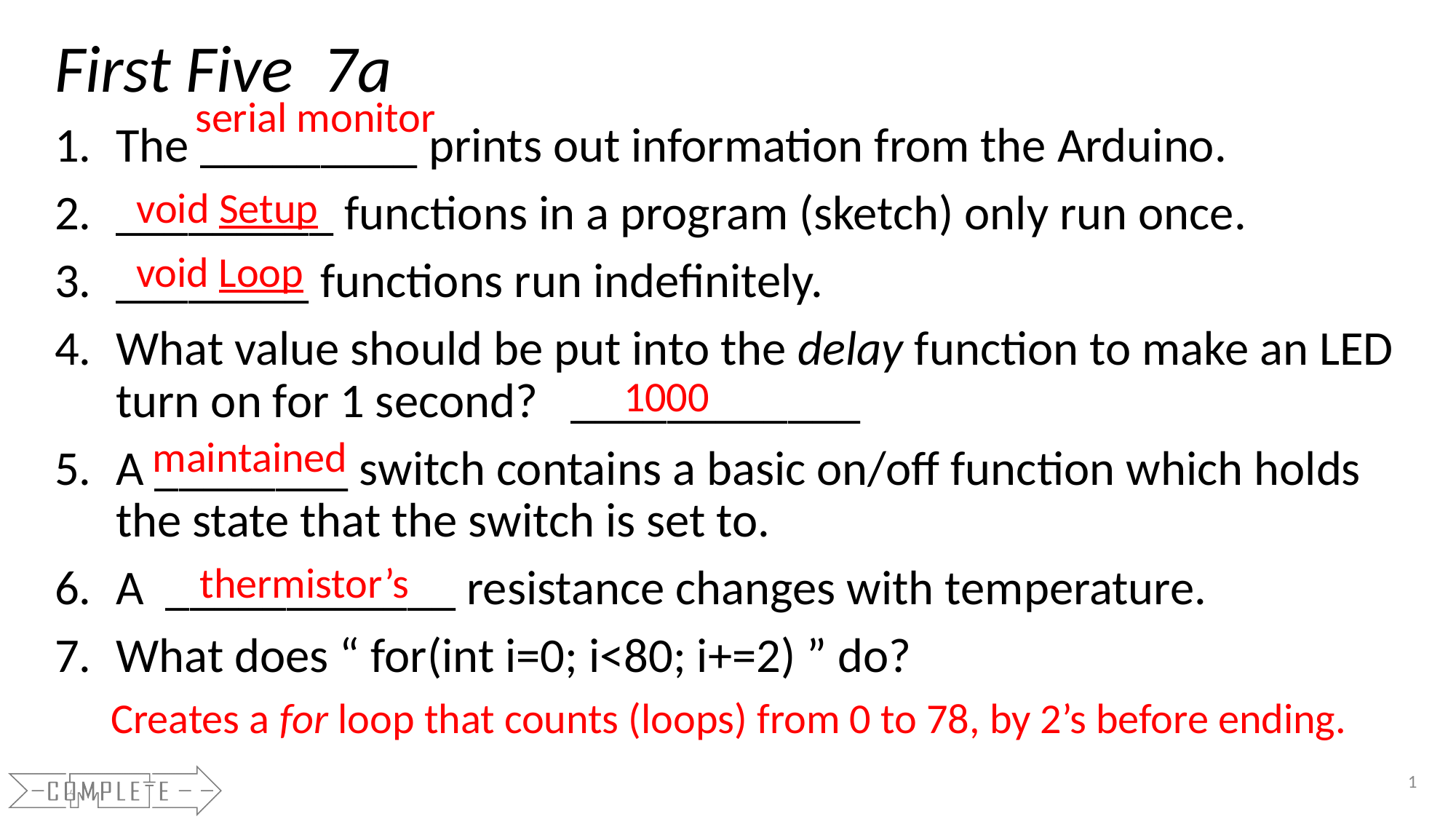

# First Five  7a
serial monitor
The _________ prints out information from the Arduino.
_________ functions in a program (sketch) only run once.
________ functions run indefinitely.
What value should be put into the delay function to make an LED turn on for 1 second?   ____________
A ________ switch contains a basic on/off function which holds the state that the switch is set to.
A  ____________ resistance changes with temperature.
What does “ for(int i=0; i<80; i+=2) ” do?
void Setup
void Loop
1000
maintained
thermistor’s
Creates a for loop that counts (loops) from 0 to 78, by 2’s before ending.
1